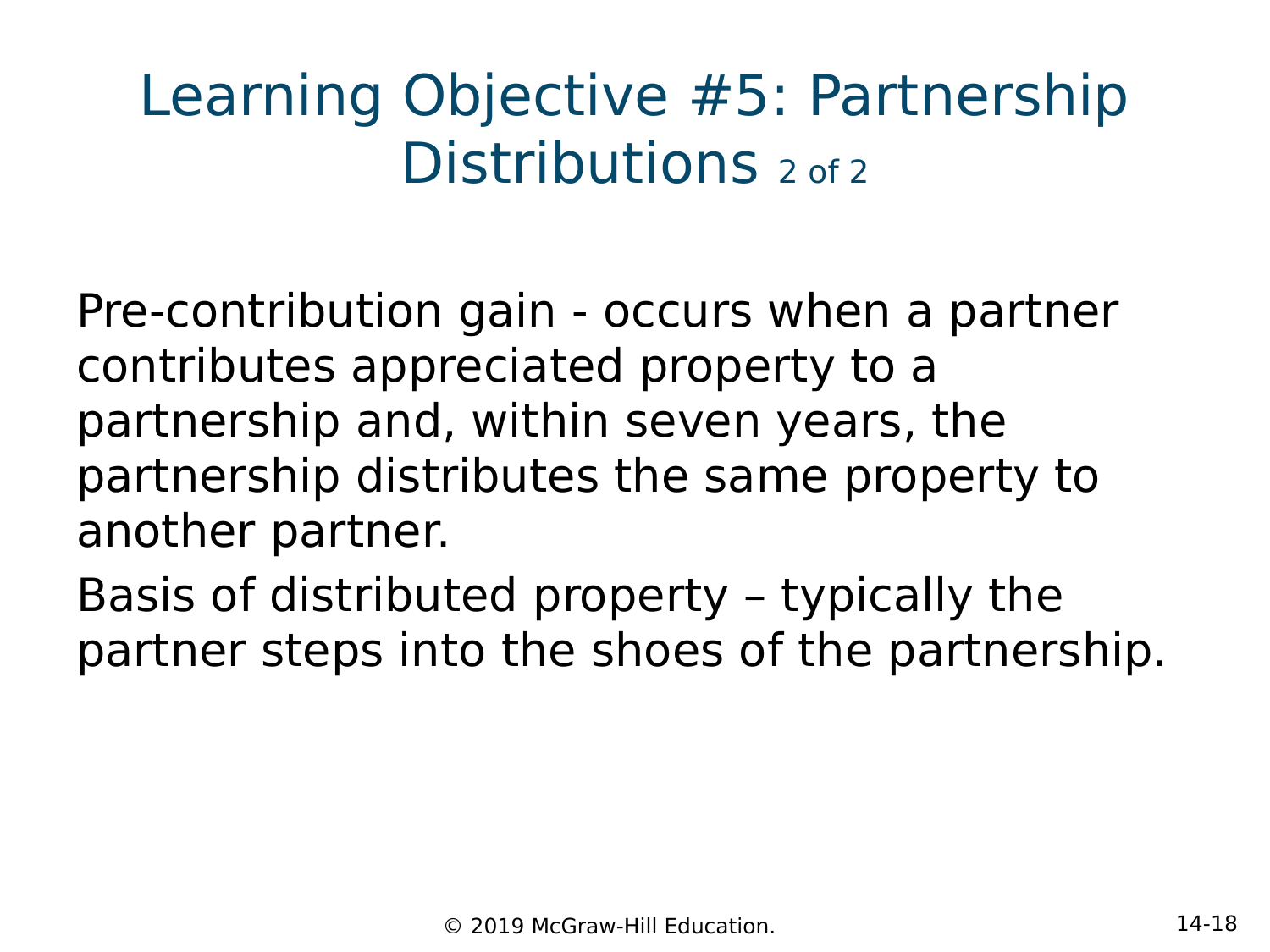

# Learning Objective #5: Partnership Distributions 2 of 2
Pre-contribution gain - occurs when a partner contributes appreciated property to a partnership and, within seven years, the partnership distributes the same property to another partner.
Basis of distributed property – typically the partner steps into the shoes of the partnership.